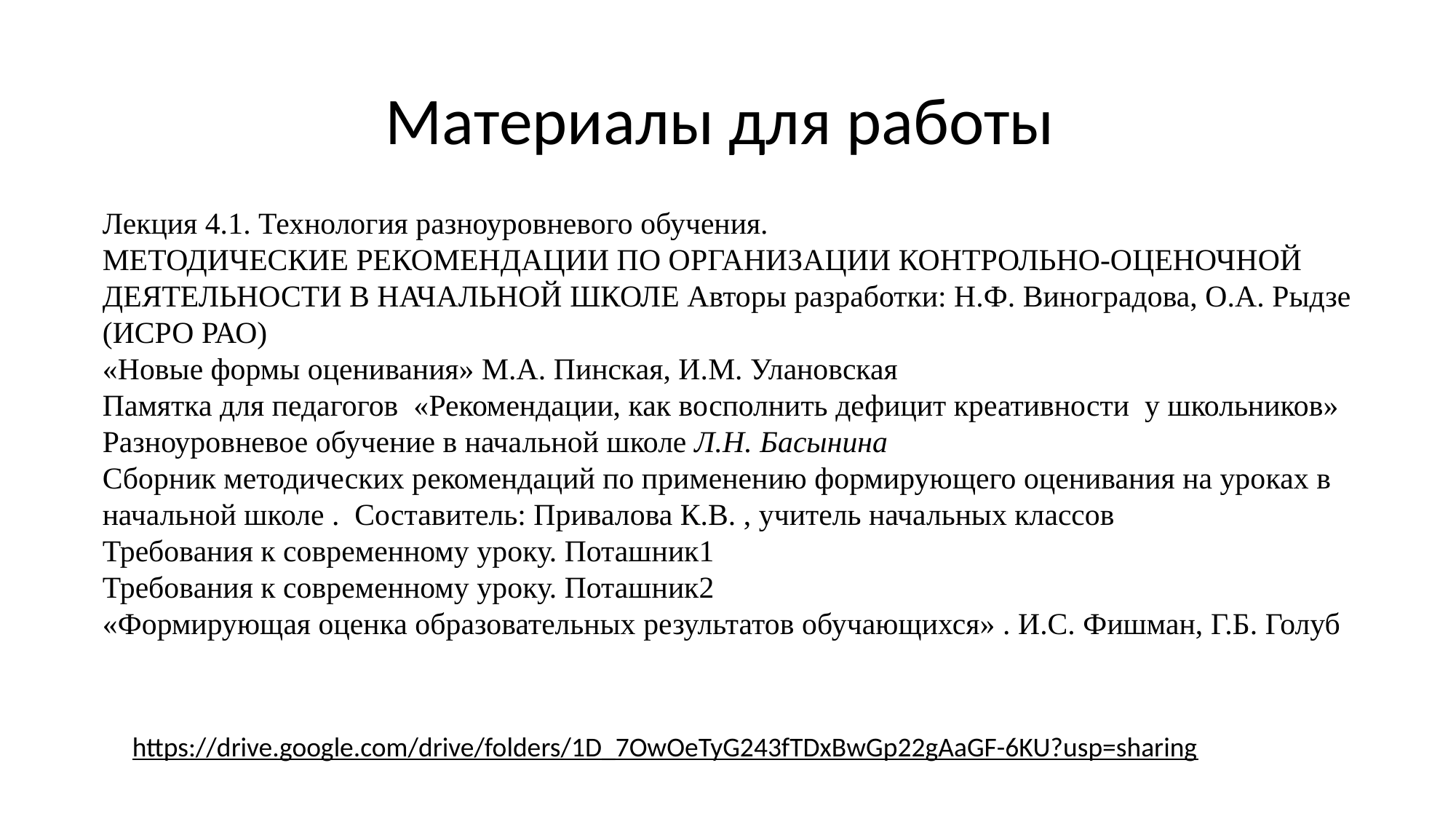

# Материалы для работы
Лекция 4.1. Технология разноуровневого обучения.
МЕТОДИЧЕСКИЕ РЕКОМЕНДАЦИИ ПО ОРГАНИЗАЦИИ КОНТРОЛЬНО-ОЦЕНОЧНОЙ ДЕЯТЕЛЬНОСТИ В НАЧАЛЬНОЙ ШКОЛЕ Авторы разработки: Н.Ф. Виноградова, О.А. Рыдзе (ИСРО РАО)
«Новые формы оценивания» М.А. Пинская, И.М. Улановская
Памятка для педагогов  «Рекомендации, как восполнить дефицит креативности  у школьников»
Разноуровневое обучение в начальной школе Л.Н. Басынина
Сборник методических рекомендаций по применению формирующего оценивания на уроках в начальной школе .  Составитель: Привалова К.В. , учитель начальных классов
Требования к современному уроку. Поташник1
Требования к современному уроку. Поташник2
«Формирующая оценка образовательных результатов обучающихся» . И.С. Фишман, Г.Б. Голуб

https://drive.google.com/drive/folders/1D_7OwOeTyG243fTDxBwGp22gAaGF-6KU?usp=sharing